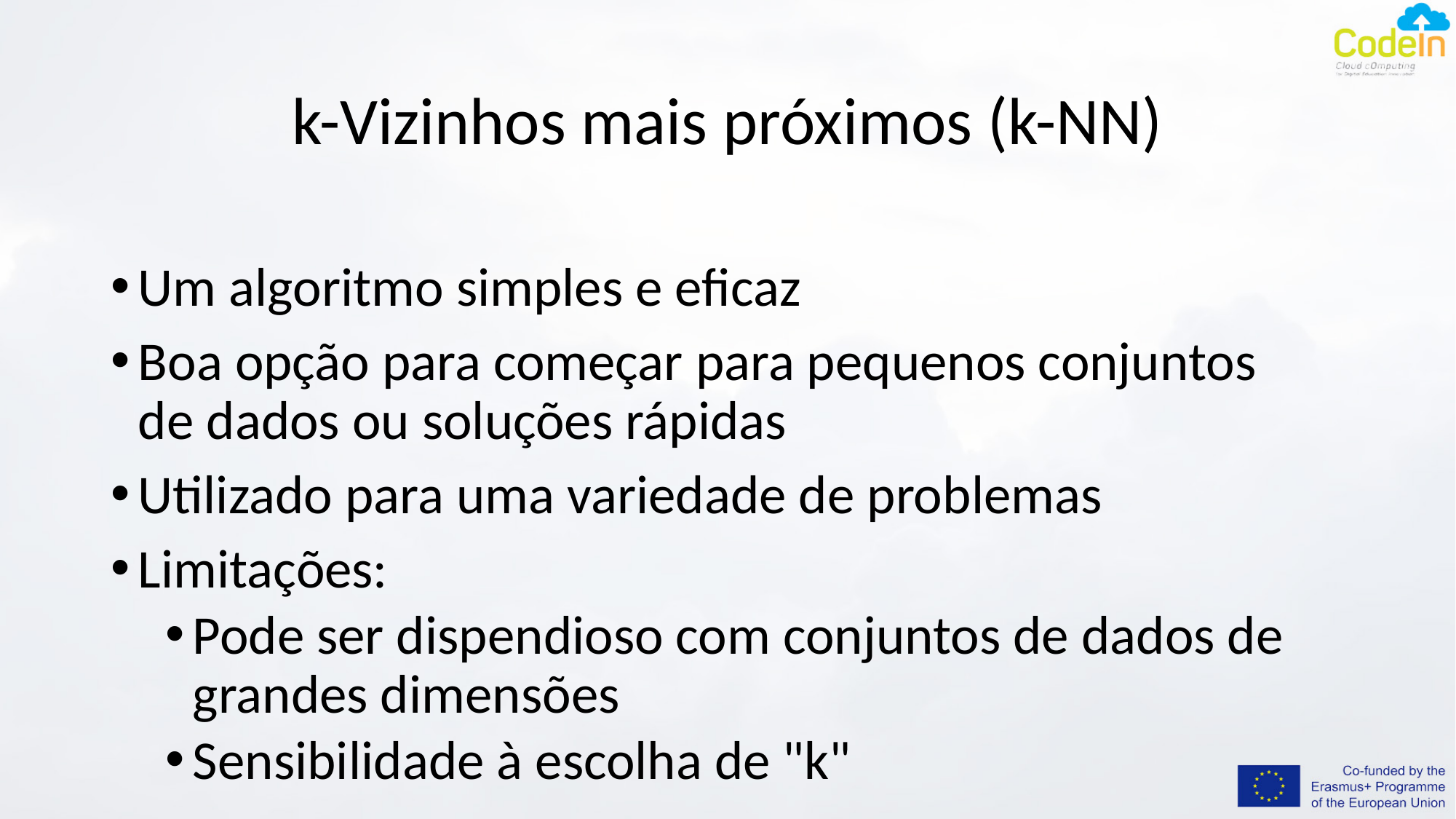

# k-Vizinhos mais próximos (k-NN)

Um algoritmo simples e eficaz
Boa opção para começar para pequenos conjuntos de dados ou soluções rápidas
Utilizado para uma variedade de problemas
Limitações:
Pode ser dispendioso com conjuntos de dados de grandes dimensões
Sensibilidade à escolha de "k"